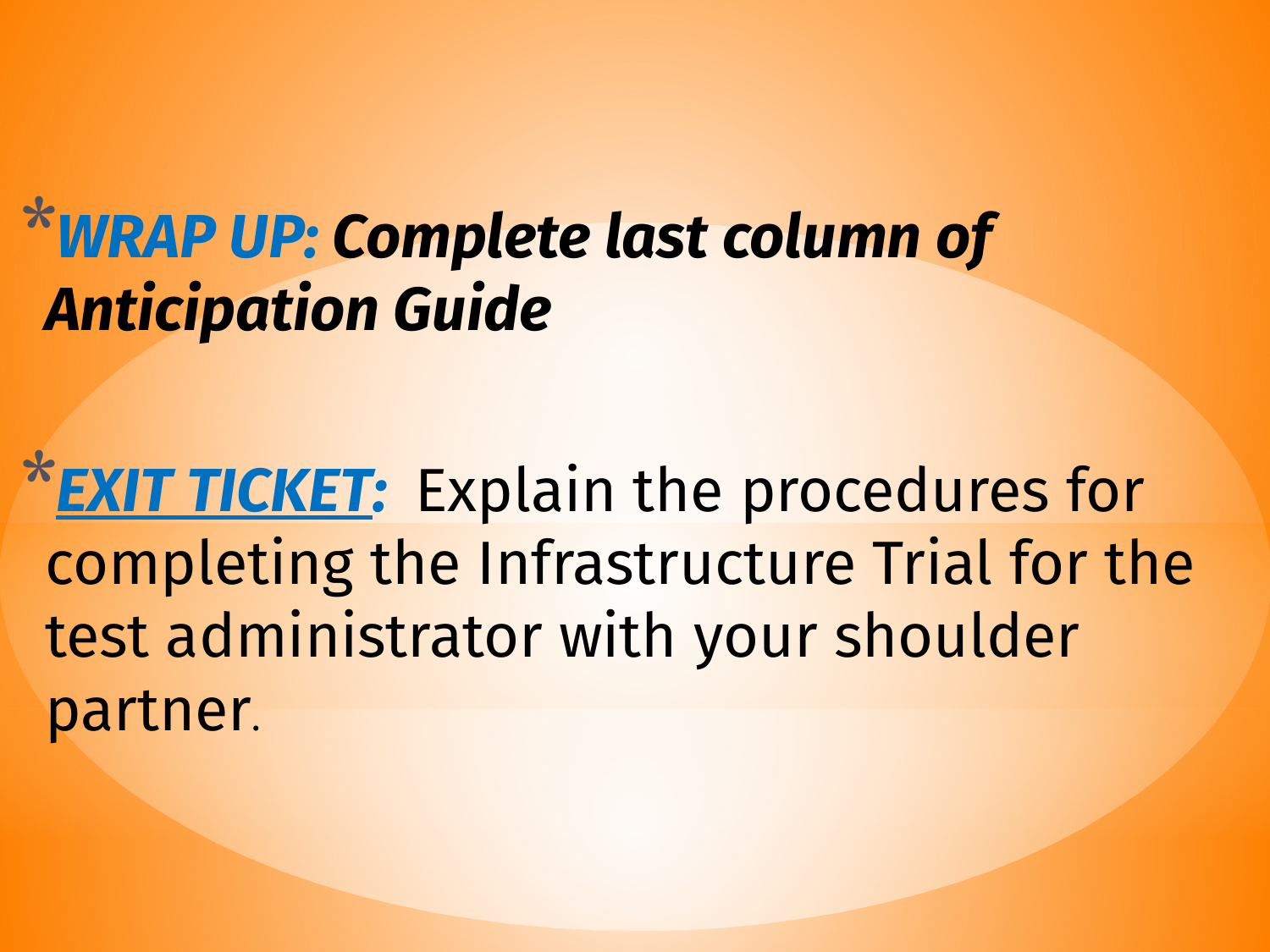

WRAP UP: Complete last column of Anticipation Guide

EXIT TICKET:  Explain the procedures for completing the Infrastructure Trial for the test administrator with your shoulder partner.